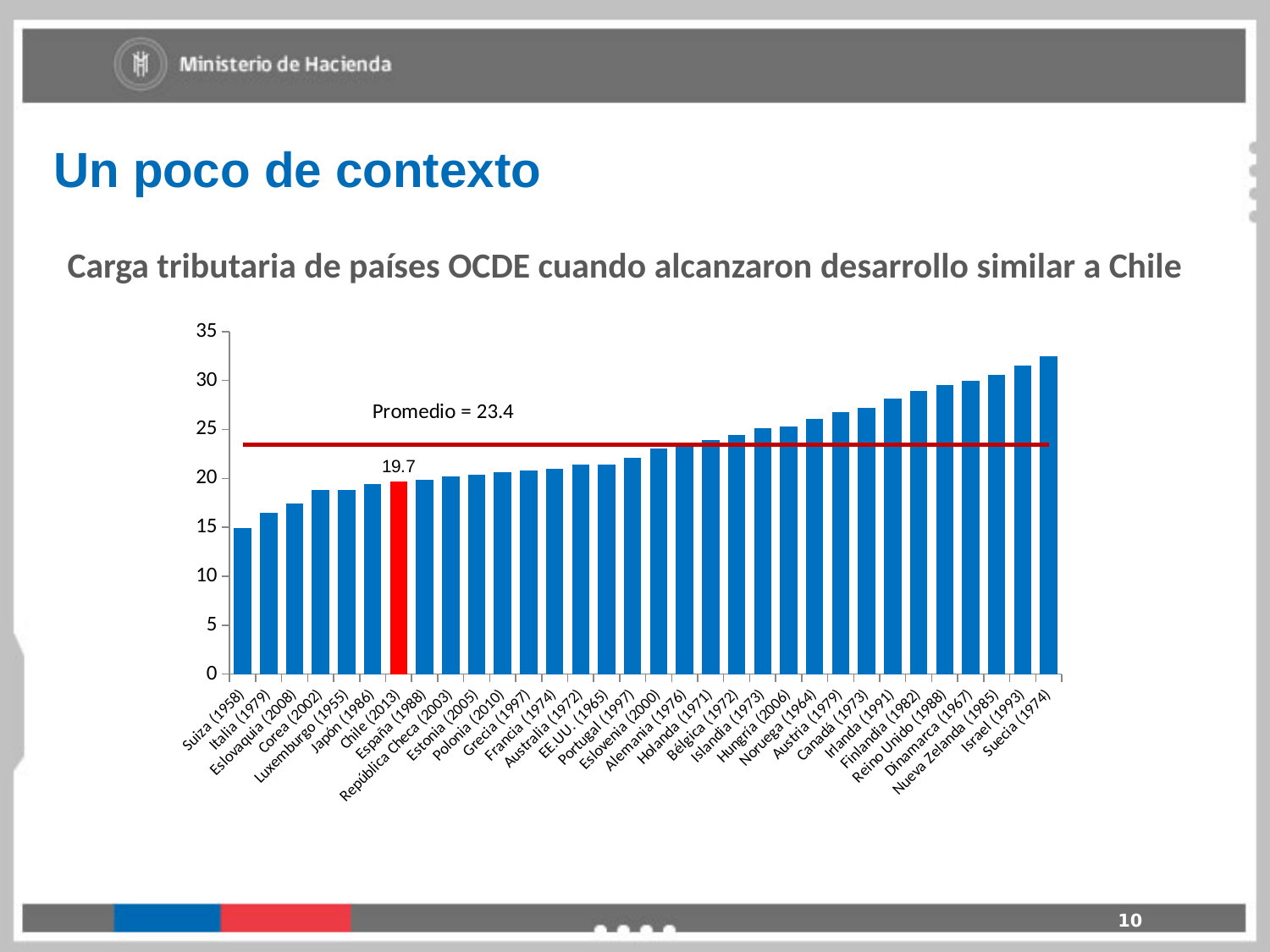

Un poco de contexto
Carga tributaria de países OCDE cuando alcanzaron desarrollo similar a Chile

### Chart

| Category |  |  |
|---|---|---|
| Suiza (1958) | 14.9 | 23.424999999999986 |
| Italia (1979) | 16.5 | 23.424999999999986 |
| Eslovaquia (2008) | 17.4 | 23.424999999999986 |
| Corea (2002) | 18.8 | 23.424999999999986 |
| Luxemburgo (1955) | 18.8 | 23.424999999999986 |
| Japón (1986) | 19.4 | 23.424999999999986 |
| Chile (2013) | 19.7 | 23.424999999999986 |
| España (1988) | 19.9 | 23.424999999999986 |
| República Checa (2003) | 20.2 | 23.424999999999986 |
| Estonia (2005) | 20.4 | 23.424999999999986 |
| Polonia (2010) | 20.6 | 23.424999999999986 |
| Grecia (1997) | 20.8 | 23.424999999999986 |
| Francia (1974) | 21.0 | 23.424999999999986 |
| Australia (1972) | 21.4 | 23.424999999999986 |
| EE.UU. (1965) | 21.4 | 23.424999999999986 |
| Portugal (1997) | 22.1 | 23.424999999999986 |
| Eslovenia (2000) | 23.1 | 23.424999999999986 |
| Alemania (1976) | 23.2 | 23.424999999999986 |
| Holanda (1971) | 23.9 | 23.424999999999986 |
| Bélgica (1972) | 24.4 | 23.424999999999986 |
| Islandia (1973) | 25.1 | 23.424999999999986 |
| Hungría (2006) | 25.3 | 23.424999999999986 |
| Noruega (1964) | 26.1 | 23.424999999999986 |
| Austria (1979) | 26.8 | 23.424999999999986 |
| Canadá (1973) | 27.2 | 23.424999999999986 |
| Irlanda (1991) | 28.2 | 23.424999999999986 |
| Finlandia (1982) | 28.9 | 23.424999999999986 |
| Reino Unido (1988) | 29.5 | 23.424999999999986 |
| Dinamarca (1967) | 30.0 | 23.424999999999986 |
| Nueva Zelanda (1985) | 30.6 | 23.424999999999986 |
| Israel (1993) | 31.5 | 23.424999999999986 |
| Suecia (1974) | 32.5 | 23.424999999999986 |
10